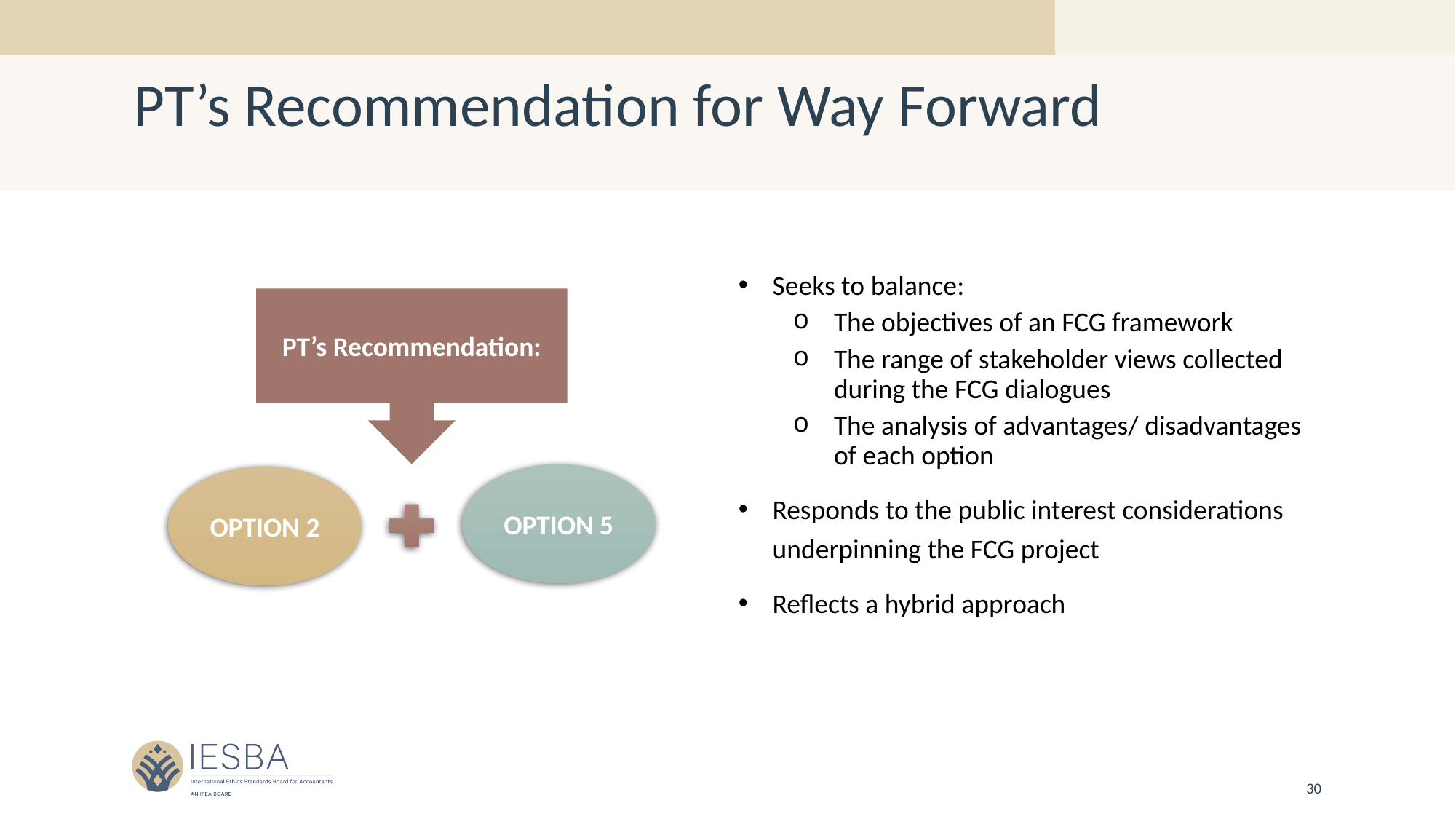

# PT’s Recommendation for Way Forward
Seeks to balance:
The objectives of an FCG framework
The range of stakeholder views collected during the FCG dialogues
The analysis of advantages/ disadvantages of each option
Responds to the public interest considerations underpinning the FCG project
Reflects a hybrid approach

PT’s Recommendation:
OPTION 5
OPTION 2

30